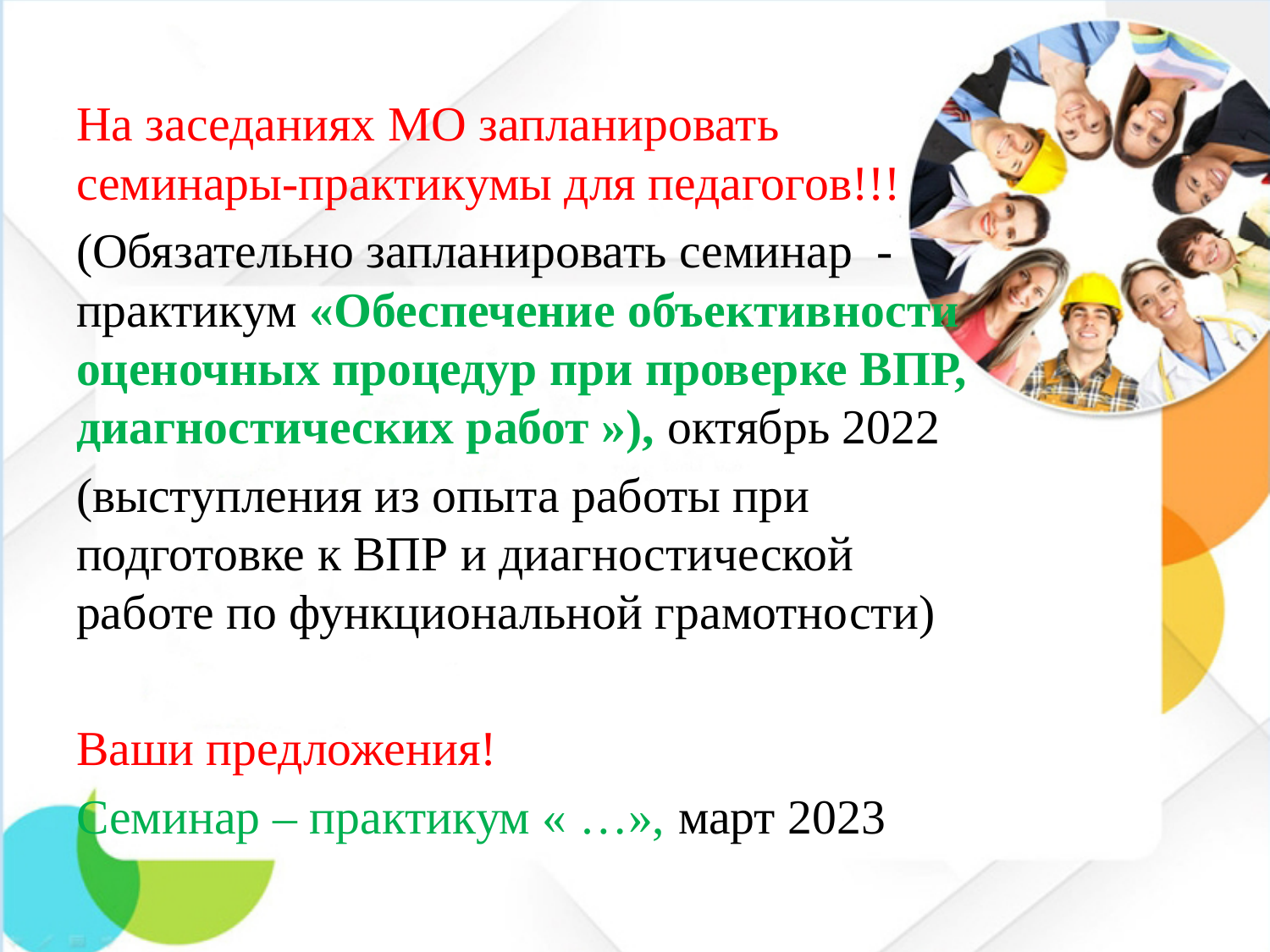

На заседаниях МО запланировать семинары-практикумы для педагогов!!!
(Обязательно запланировать семинар  - практикум «Обеспечение объективности оценочных процедур при проверке ВПР, диагностических работ »), октябрь 2022
(выступления из опыта работы при подготовке к ВПР и диагностической работе по функциональной грамотности)

Ваши предложения!
Семинар – практикум « …», март 2023